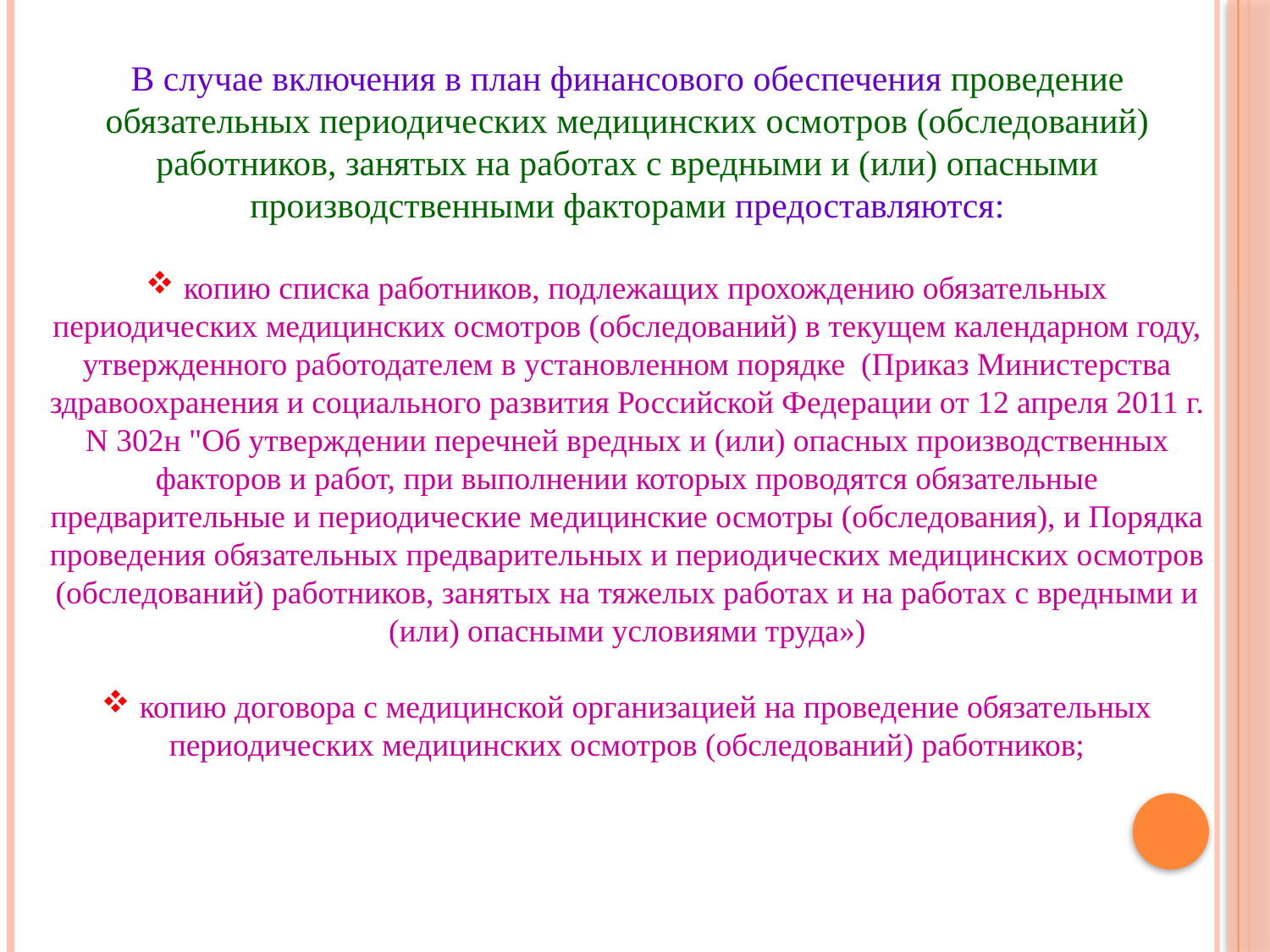

В случае включения в план финансового обеспечения проведение обязательных периодических медицинских осмотров (обследований) работников, занятых на работах с вредными и (или) опасными производственными факторами предоставляются:

 копию списка работников, подлежащих прохождению обязательных периодических медицинских осмотров (обследований) в текущем календарном году, утвержденного работодателем в установленном порядке  (Приказ Министерства здравоохранения и социального развития Российской Федерации от 12 апреля 2011 г. N 302н "Об утверждении перечней вредных и (или) опасных производственных факторов и работ, при выполнении которых проводятся обязательные предварительные и периодические медицинские осмотры (обследования), и Порядка проведения обязательных предварительных и периодических медицинских осмотров (обследований) работников, занятых на тяжелых работах и на работах с вредными и (или) опасными условиями труда»)

 копию договора с медицинской организацией на проведение обязательных периодических медицинских осмотров (обследований) работников;